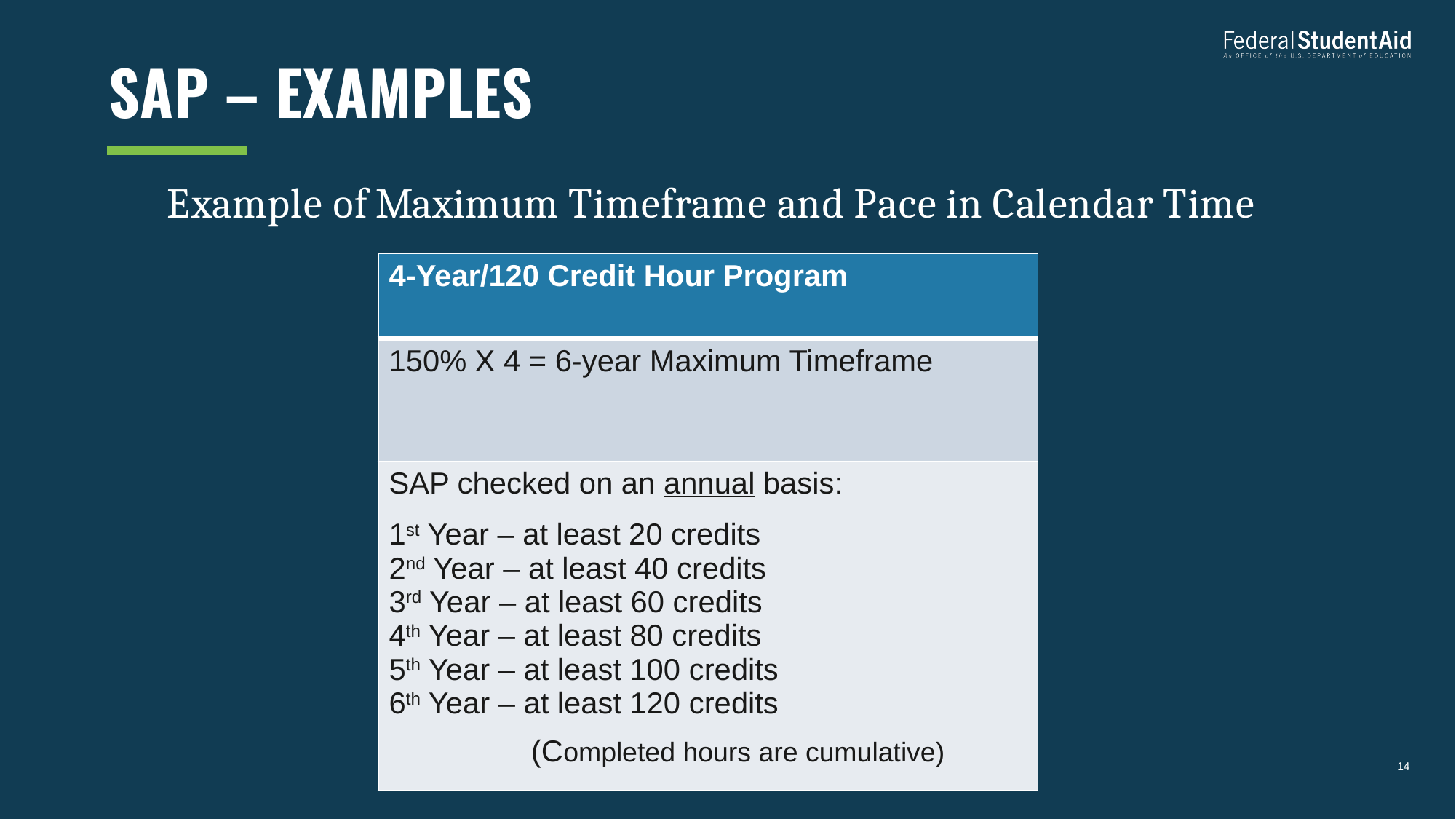

# SAP – examples
Example of Maximum Timeframe and Pace in Calendar Time
| 4-Year/120 Credit Hour Program |
| --- |
| 150% X 4 = 6-year Maximum Timeframe |
| SAP checked on an annual basis: 1st Year – at least 20 credits 2nd Year – at least 40 credits 3rd Year – at least 60 credits 4th Year – at least 80 credits 5th Year – at least 100 credits 6th Year – at least 120 credits (Completed hours are cumulative) |
14